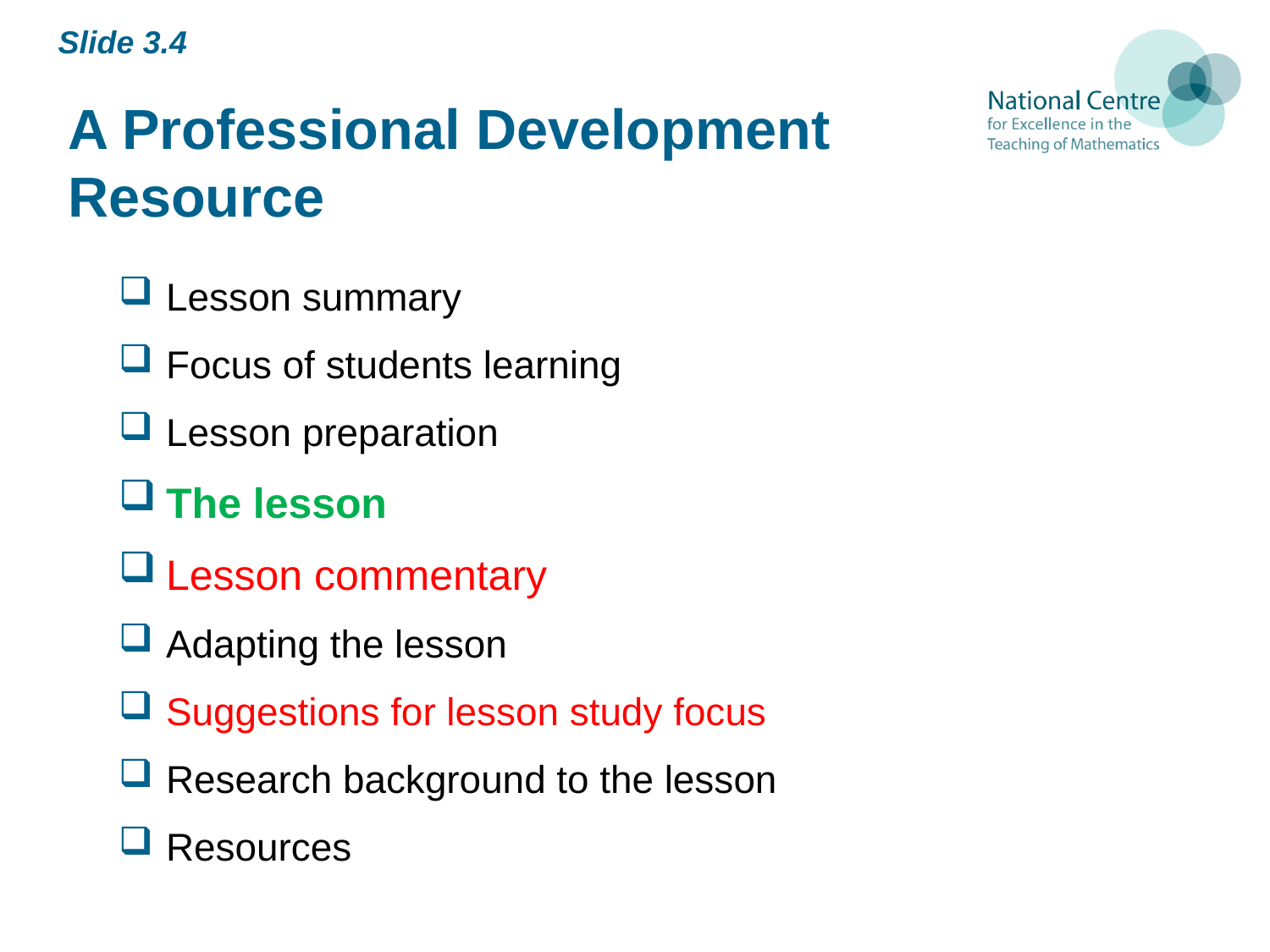

Slide 3.4
# A Professional Development Resource
Lesson summary
Focus of students learning
Lesson preparation
The lesson
Lesson commentary
Adapting the lesson
Suggestions for lesson study focus
Research background to the lesson
Resources